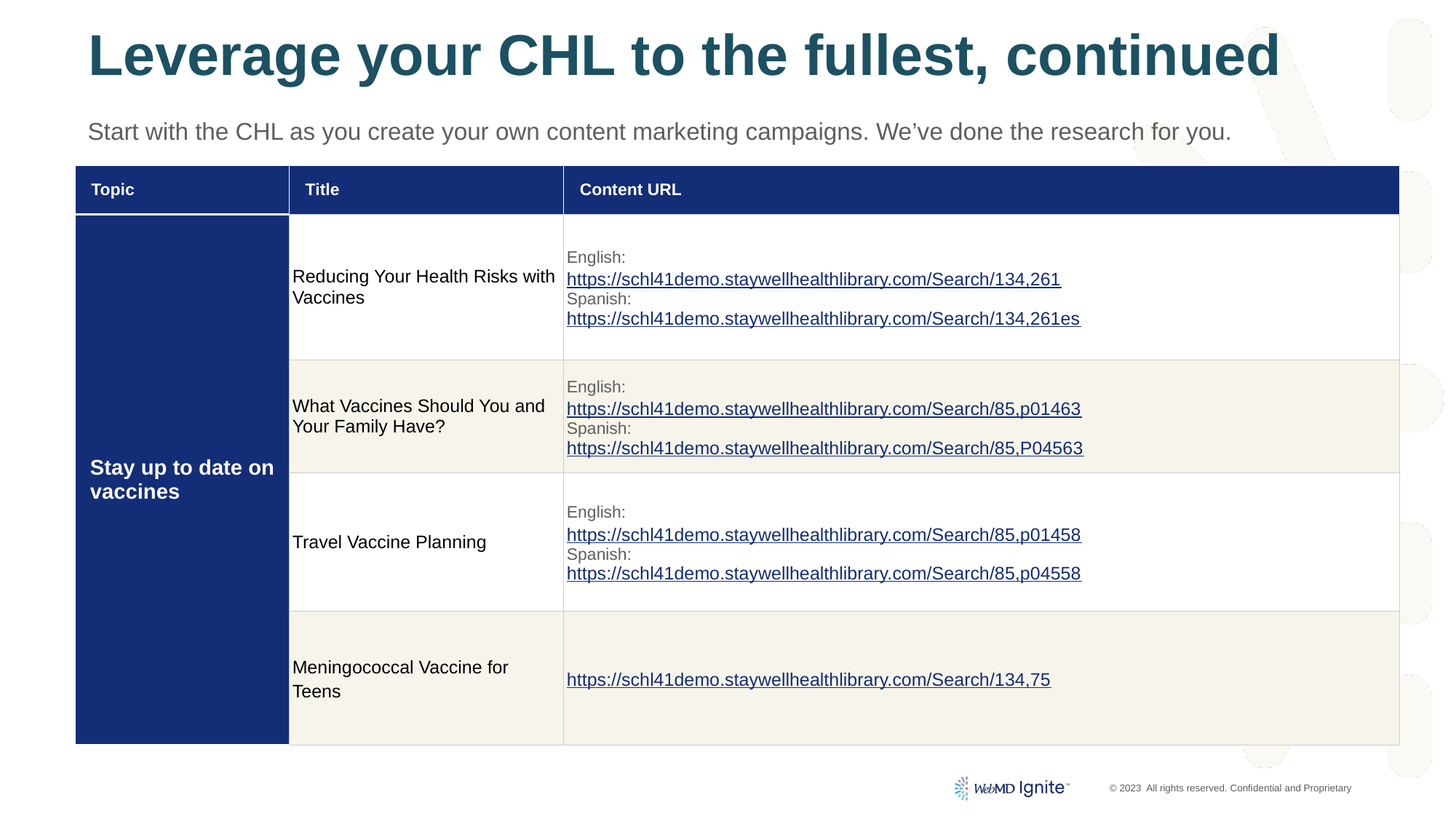

# Leverage your CHL to the fullest, continued
Start with the CHL as you create your own content marketing campaigns. We’ve done the research for you.
| Topic | Title | Content URL |
| --- | --- | --- |
| Stay up to date on vaccines | Reducing Your Health Risks with Vaccines | English: https://schl41demo.staywellhealthlibrary.com/Search/134,261 Spanish: https://schl41demo.staywellhealthlibrary.com/Search/134,261es |
|  | What Vaccines Should You and Your Family Have? | English: https://schl41demo.staywellhealthlibrary.com/Search/85,p01463 Spanish: https://schl41demo.staywellhealthlibrary.com/Search/85,P04563 |
|  | Travel Vaccine Planning | English: https://schl41demo.staywellhealthlibrary.com/Search/85,p01458 Spanish: https://schl41demo.staywellhealthlibrary.com/Search/85,p04558 |
|  | Meningococcal Vaccine for Teens | https://schl41demo.staywellhealthlibrary.com/Search/134,75 |